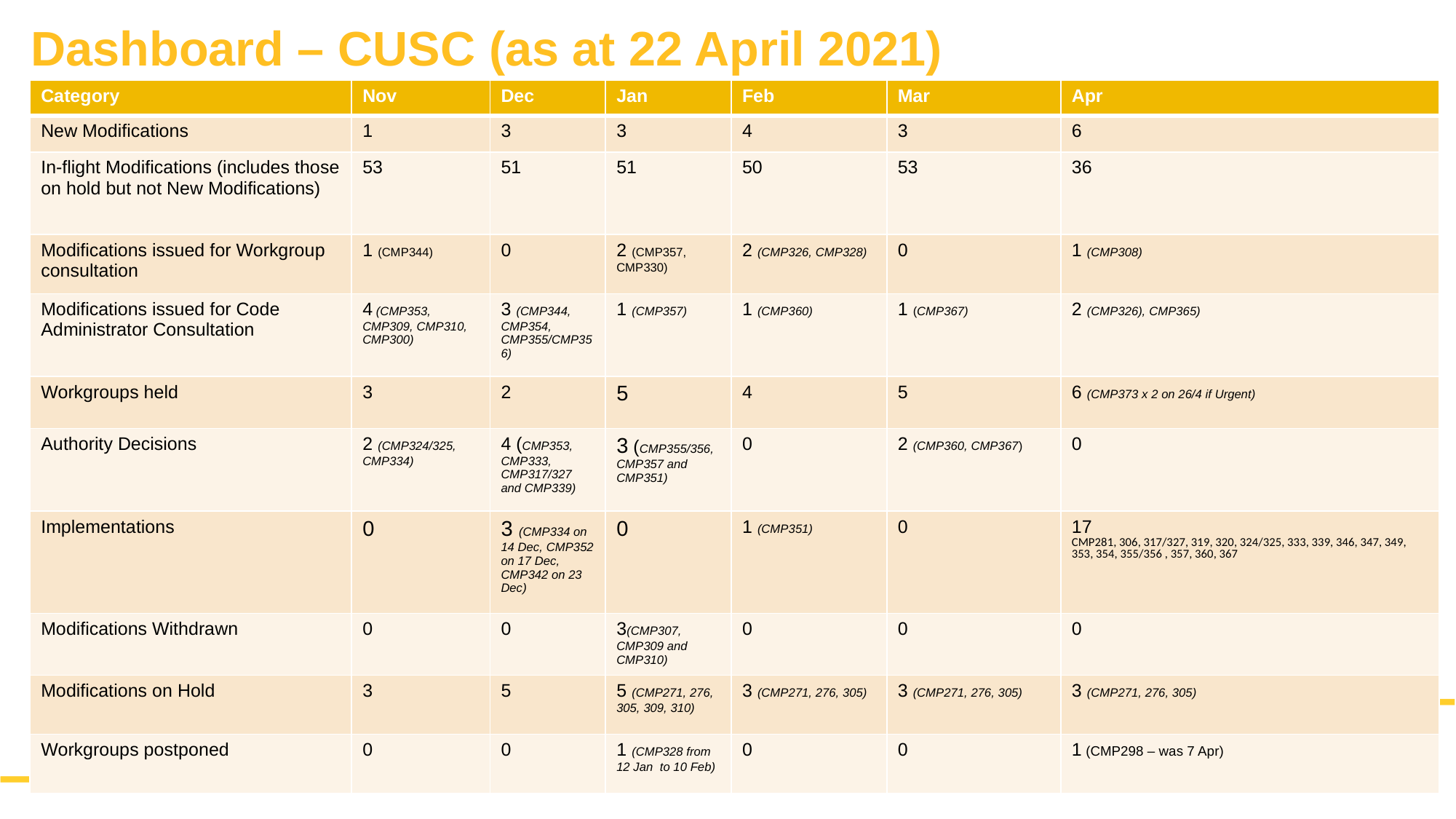

Dashboard – CUSC (as at 22 April 2021)
| Category | Nov | Dec | Jan | Feb | Mar | Apr |
| --- | --- | --- | --- | --- | --- | --- |
| New Modifications | 1 | 3 | 3 | 4 | 3 | 6 |
| In-flight Modifications (includes those on hold but not New Modifications) | 53 | 51 | 51 | 50 | 53 | 36 |
| Modifications issued for Workgroup consultation | 1 (CMP344) | 0 | 2 (CMP357, CMP330) | 2 (CMP326, CMP328) | 0 | 1 (CMP308) |
| Modifications issued for Code Administrator Consultation | 4 (CMP353, CMP309, CMP310, CMP300) | 3 (CMP344, CMP354, CMP355/CMP356) | 1 (CMP357) | 1 (CMP360) | 1 (CMP367) | 2 (CMP326), CMP365) |
| Workgroups held | 3 | 2 | 5 | 4 | 5 | 6 (CMP373 x 2 on 26/4 if Urgent) |
| Authority Decisions | 2 (CMP324/325, CMP334) | 4 (CMP353, CMP333, CMP317/327 and CMP339) | 3 (CMP355/356, CMP357 and CMP351) | 0 | 2 (CMP360, CMP367) | 0 |
| Implementations | 0 | 3 (CMP334 on 14 Dec, CMP352 on 17 Dec, CMP342 on 23 Dec) | 0 | 1 (CMP351) | 0 | 17 CMP281, 306, 317/327, 319, 320, 324/325, 333, 339, 346, 347, 349, 353, 354, 355/356 , 357, 360, 367 |
| Modifications Withdrawn | 0 | 0 | 3(CMP307, CMP309 and CMP310) | 0 | 0 | 0 |
| Modifications on Hold | 3 | 5 | 5 (CMP271, 276, 305, 309, 310) | 3 (CMP271, 276, 305) | 3 (CMP271, 276, 305) | 3 (CMP271, 276, 305) |
| Workgroups postponed | 0 | 0 | 1 (CMP328 from 12 Jan to 10 Feb) | 0 | 0 | 1 (CMP298 – was 7 Apr) |